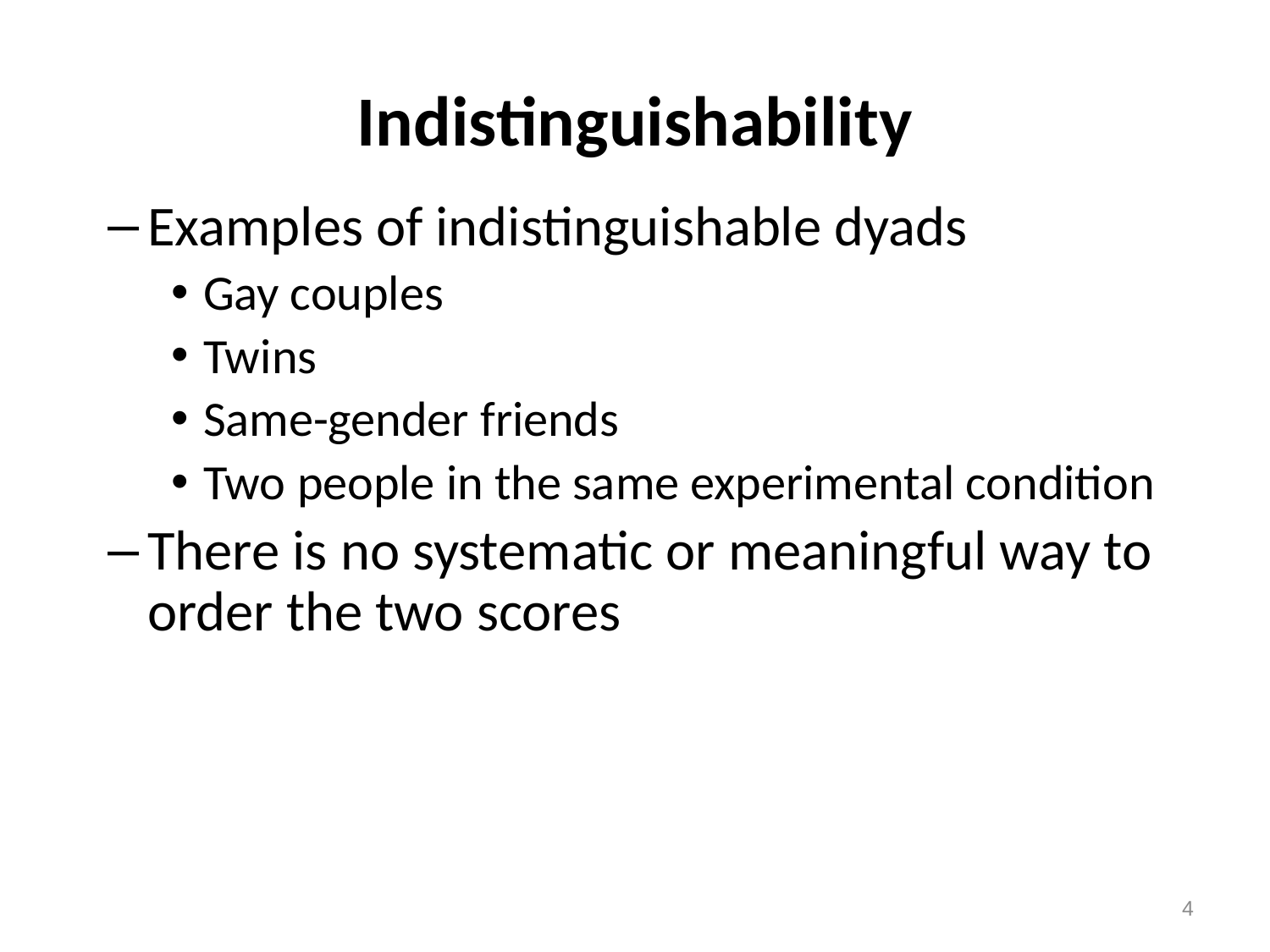

# Indistinguishability
Examples of indistinguishable dyads
Gay couples
Twins
Same-gender friends
Two people in the same experimental condition
There is no systematic or meaningful way to order the two scores

4